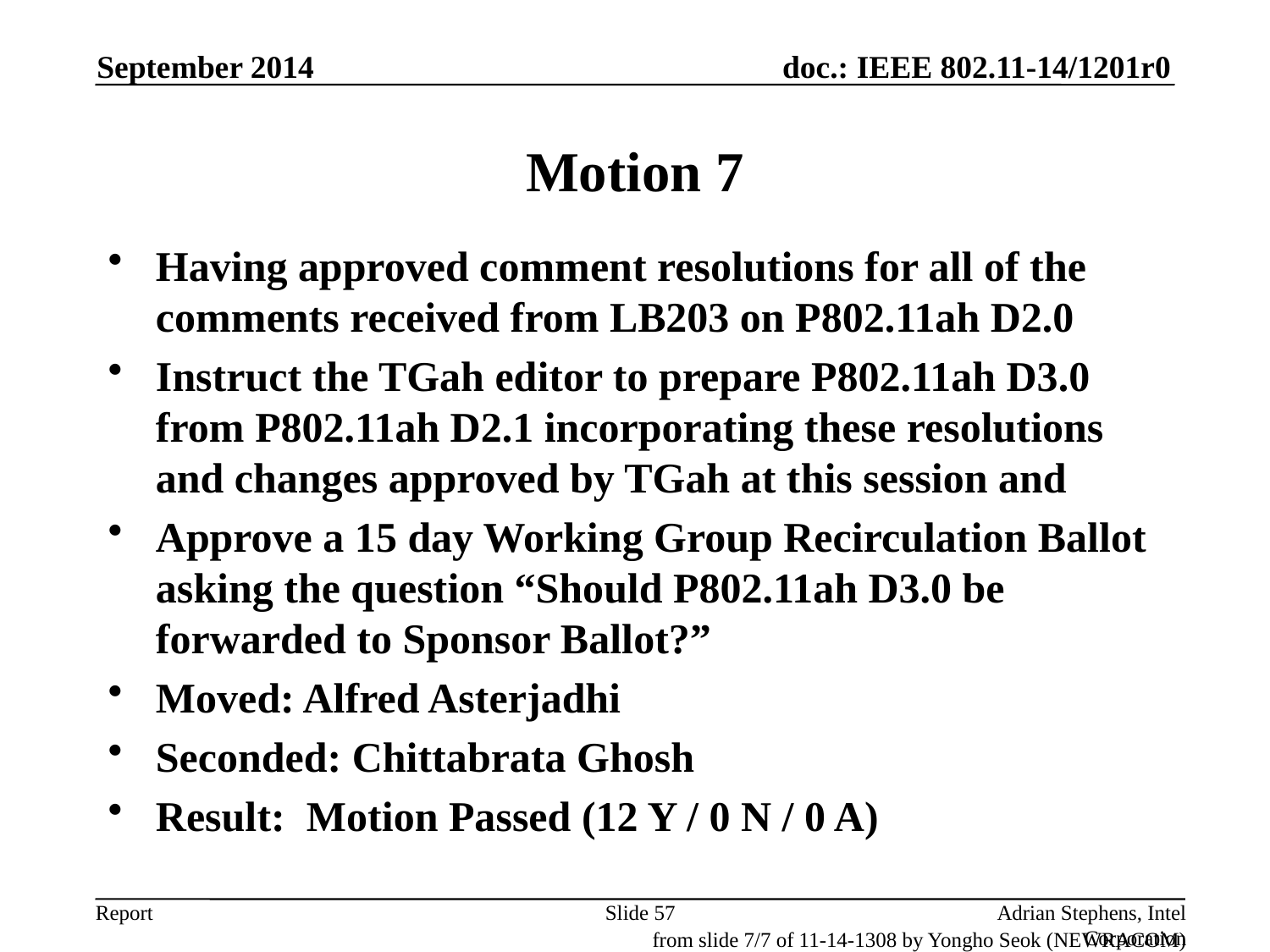

September 2014
# Motion 7
Having approved comment resolutions for all of the comments received from LB203 on P802.11ah D2.0
Instruct the TGah editor to prepare P802.11ah D3.0 from P802.11ah D2.1 incorporating these resolutions and changes approved by TGah at this session and
Approve a 15 day Working Group Recirculation Ballot asking the question “Should P802.11ah D3.0 be forwarded to Sponsor Ballot?”
Moved: Alfred Asterjadhi
Seconded: Chittabrata Ghosh
Result:  Motion Passed (12 Y / 0 N / 0 A)
Slide 57
Adrian Stephens, Intel Corporation
from slide 7/7 of 11-14-1308 by Yongho Seok (NEWRACOM)